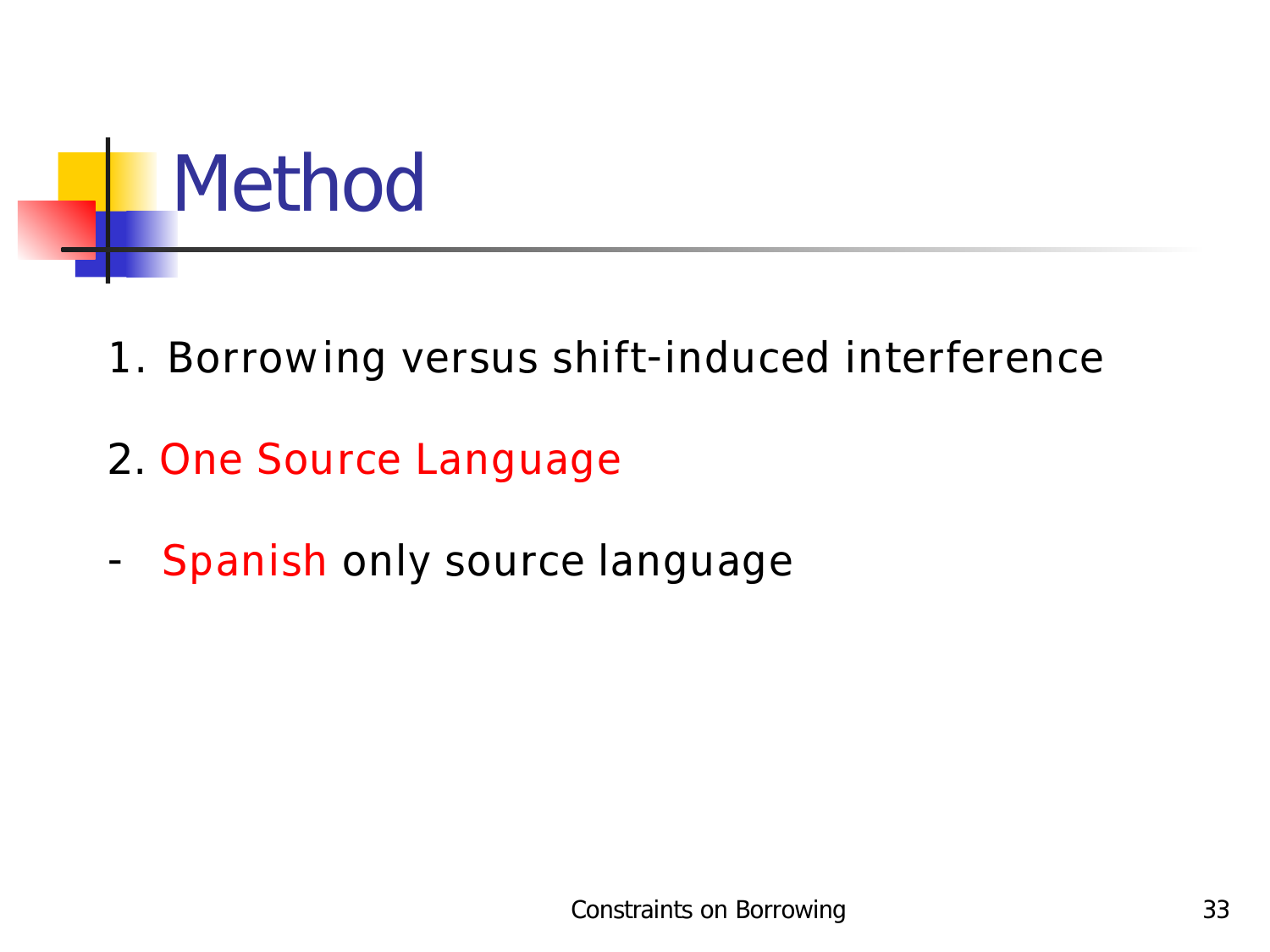

# Method
 Borrowing versus shift-induced interference

2. One Source Language

-   Spanish only source language
Constraints on Borrowing
33